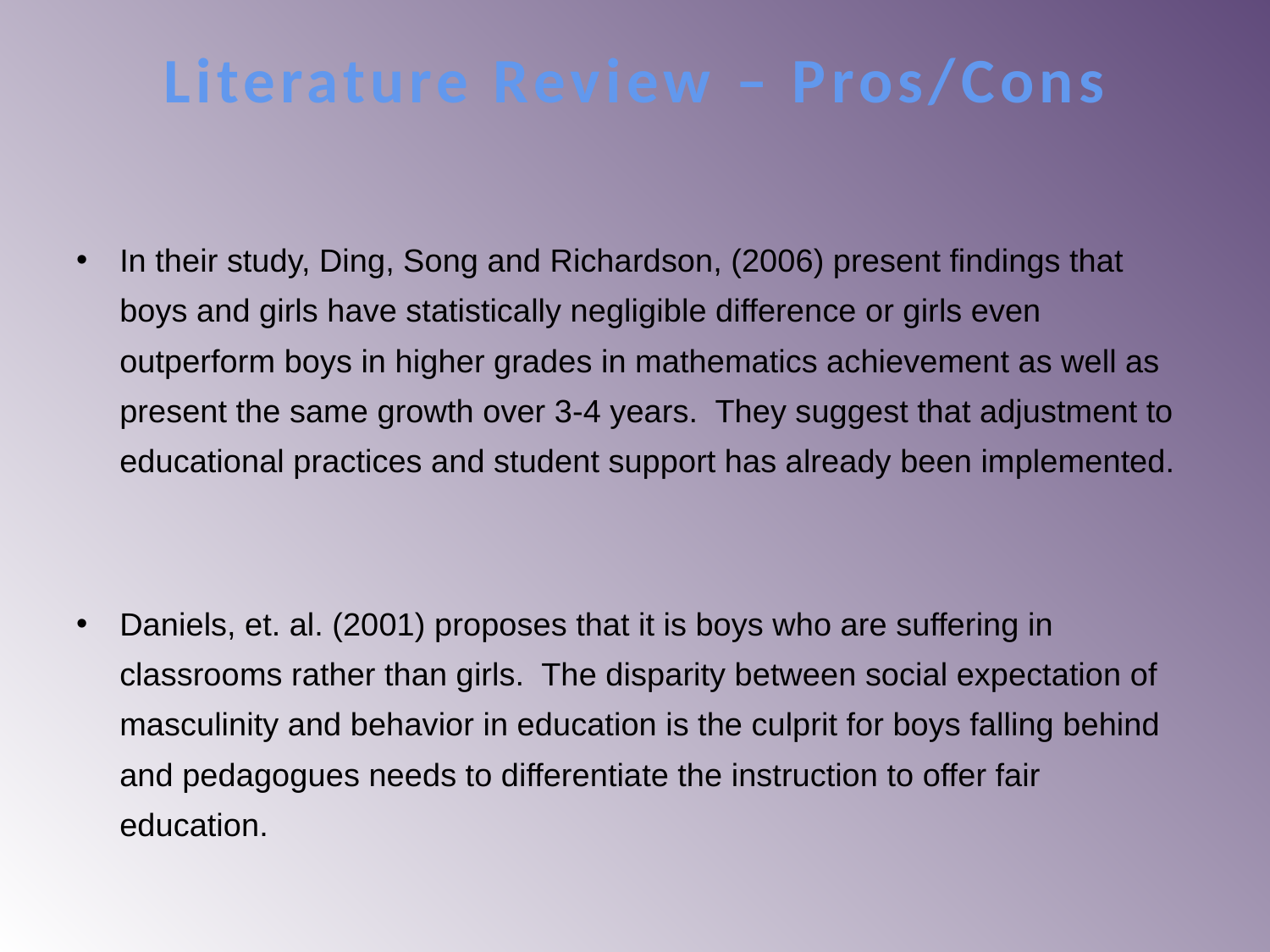

# Literature Review – Pros/Cons
In their study, Ding, Song and Richardson, (2006) present findings that boys and girls have statistically negligible difference or girls even outperform boys in higher grades in mathematics achievement as well as present the same growth over 3-4 years.  They suggest that adjustment to educational practices and student support has already been implemented.

Daniels, et. al. (2001) proposes that it is boys who are suffering in classrooms rather than girls.  The disparity between social expectation of masculinity and behavior in education is the culprit for boys falling behind and pedagogues needs to differentiate the instruction to offer fair education.